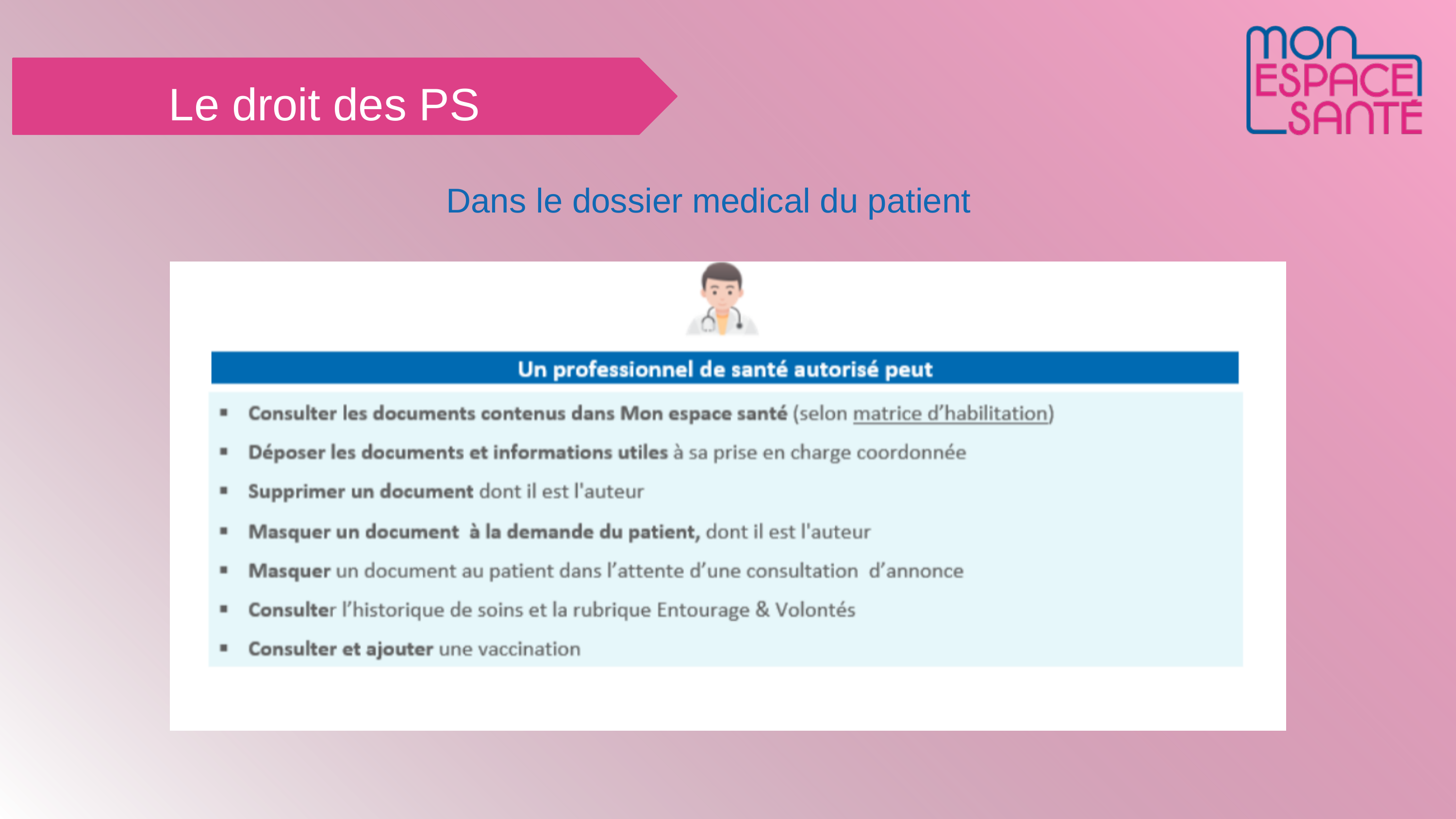

Le droit des PS
Dans le dossier medical du patient